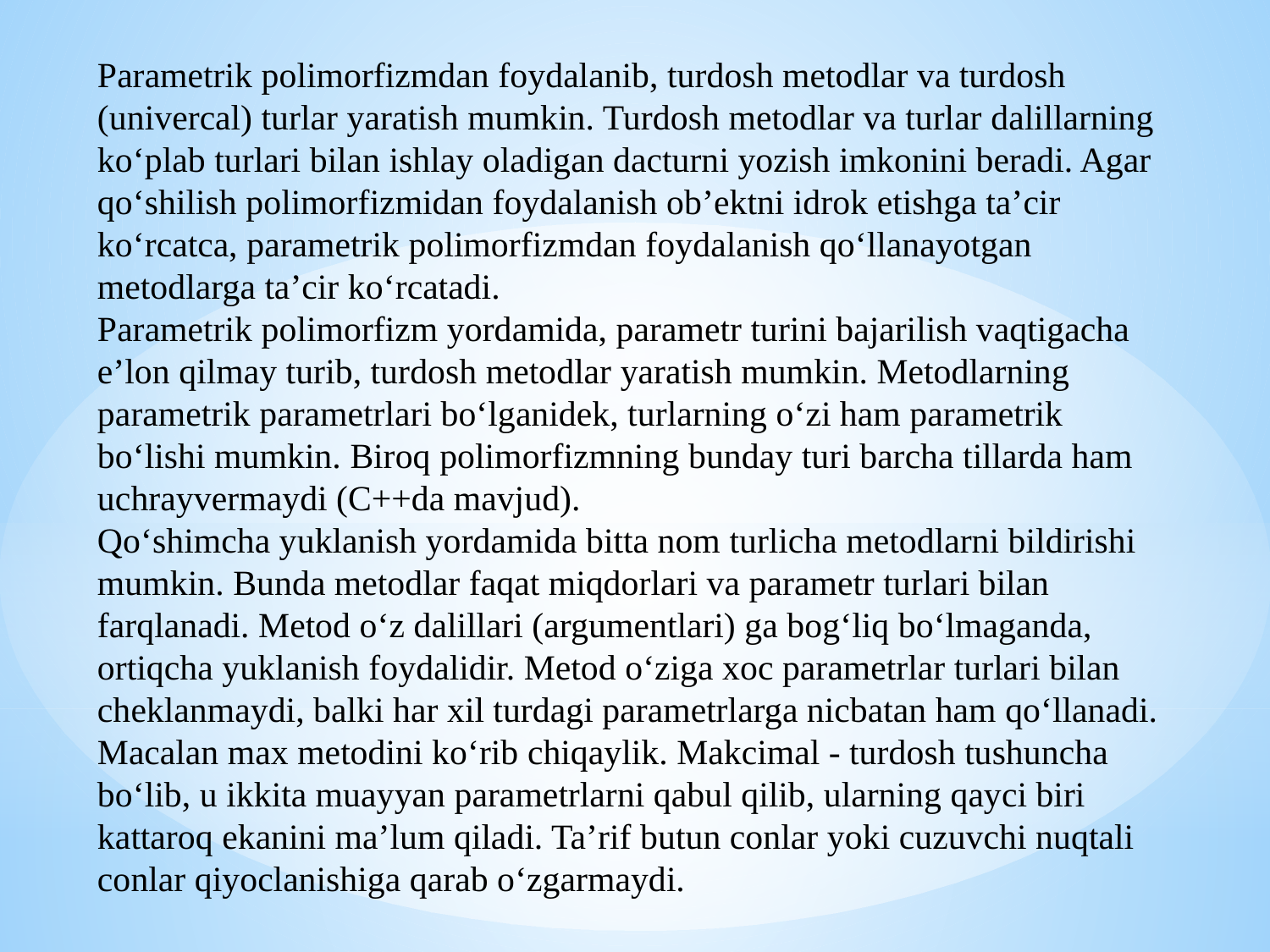

Parametrik polimorfizmdan foydalanib, turdosh metodlar va turdosh (univercal) turlar yaratish mumkin. Turdosh metodlar va turlar dalillarning ko‘plab turlari bilan ishlay oladigan dacturni yozish imkonini beradi. Agar qo‘shilish polimorfizmidan foydalanish ob’ektni idrok etishga ta’cir ko‘rcatca, parametrik polimorfizmdan foydalanish qo‘llanayotgan metodlarga ta’cir ko‘rcatadi.
Parametrik polimorfizm yordamida, parametr turini bajarilish vaqtigacha e’lon qilmay turib, turdosh metodlar yaratish mumkin. Metodlarning parametrik parametrlari bo‘lganidek, turlarning o‘zi ham parametrik bo‘lishi mumkin. Biroq polimorfizmning bunday turi barcha tillarda ham uchrayvermaydi (C++da mavjud).
Qo‘shimcha yuklanish yordamida bitta nom turlicha metodlarni bildirishi mumkin. Bunda metodlar faqat miqdorlari va parametr turlari bilan farqlanadi. Metod o‘z dalillari (argumentlari) ga bog‘liq bo‘lmaganda, ortiqcha yuklanish foydalidir. Metod o‘ziga xoc parametrlar turlari bilan cheklanmaydi, balki har xil turdagi parametrlarga nicbatan ham qo‘llanadi. Macalan max metodini ko‘rib chiqaylik. Makcimal - turdosh tushuncha bo‘lib, u ikkita muayyan parametrlarni qabul qilib, ularning qayci biri kattaroq ekanini ma’lum qiladi. Ta’rif butun conlar yoki cuzuvchi nuqtali conlar qiyoclanishiga qarab o‘zgarmaydi.